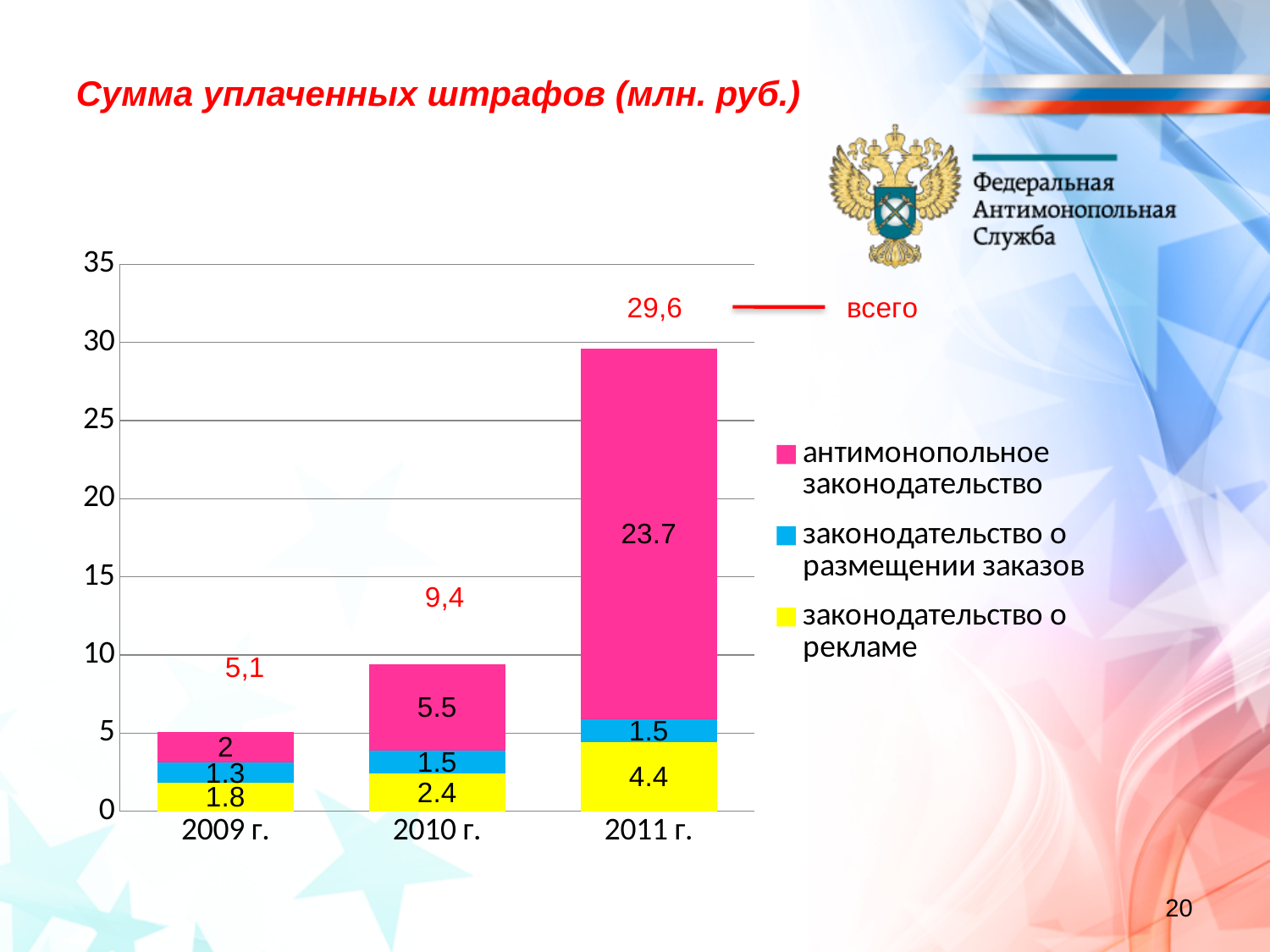

Сумма уплаченных штрафов (млн. руб.)

### Chart

| Category | законодательство о
рекламе | законодательство о размещении заказов | антимонопольное
законодательство |
|---|---|---|---|
| 2009 г. | 1.8 | 1.3 | 2.0 |
| 2010 г. | 2.4 | 1.5 | 5.5 |
| 2011 г. | 4.4 | 1.5 | 23.7 |
20